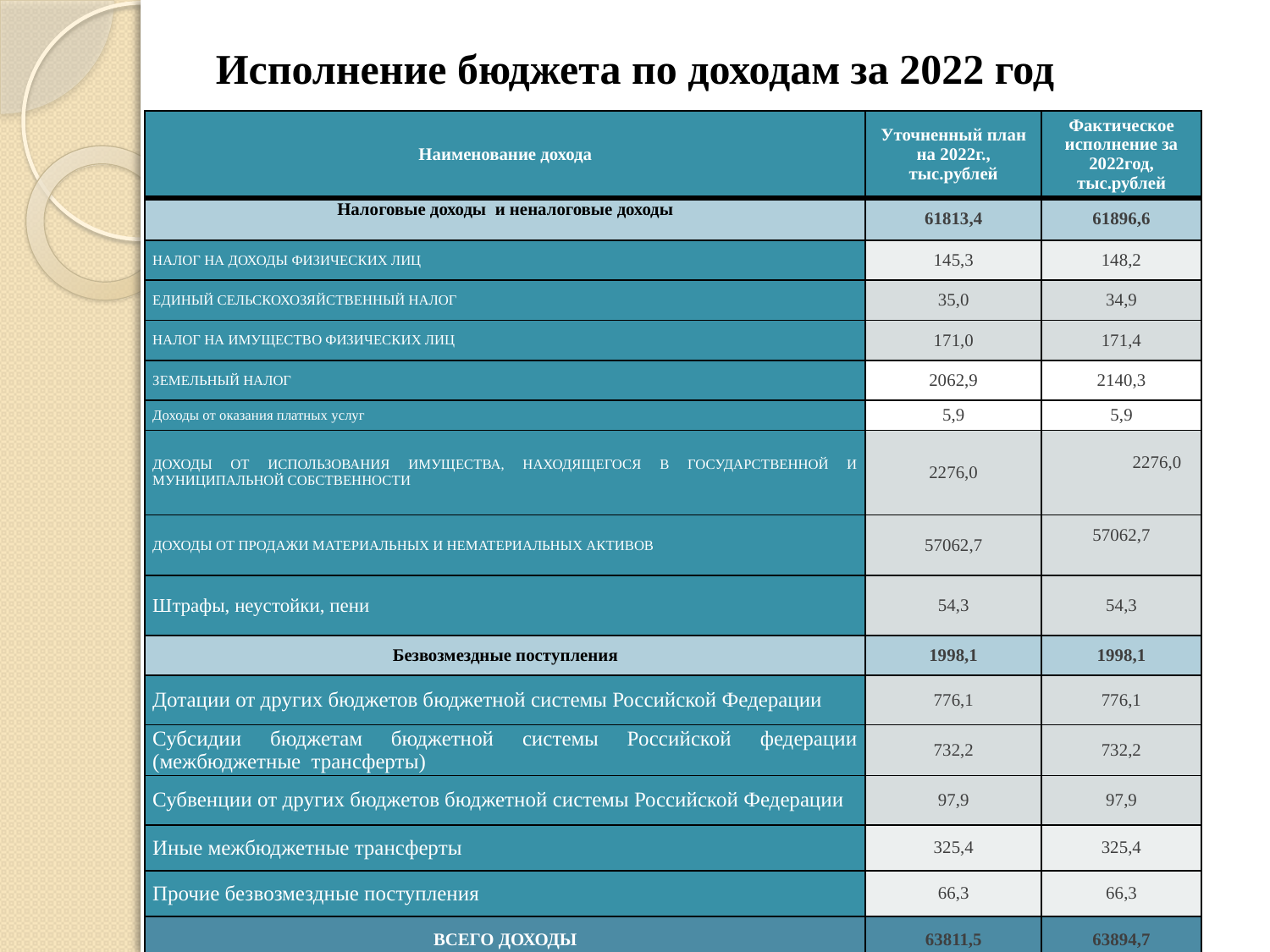

Исполнение бюджета по доходам за 2022 год
| Наименование дохода | Уточненный план на 2022г., тыс.рублей | Фактическое исполнение за 2022год, тыс.рублей |
| --- | --- | --- |
| Налоговые доходы и неналоговые доходы | 61813,4 | 61896,6 |
| НАЛОГ НА ДОХОДЫ ФИЗИЧЕСКИХ ЛИЦ | 145,3 | 148,2 |
| ЕДИНЫЙ СЕЛЬСКОХОЗЯЙСТВЕННЫЙ НАЛОГ | 35,0 | 34,9 |
| НАЛОГ НА ИМУЩЕСТВО ФИЗИЧЕСКИХ ЛИЦ | 171,0 | 171,4 |
| ЗЕМЕЛЬНЫЙ НАЛОГ | 2062,9 | 2140,3 |
| Доходы от оказания платных услуг | 5,9 | 5,9 |
| ДОХОДЫ ОТ ИСПОЛЬЗОВАНИЯ ИМУЩЕСТВА, НАХОДЯЩЕГОСЯ В ГОСУДАРСТВЕННОЙ И МУНИЦИПАЛЬНОЙ СОБСТВЕННОСТИ | 2276,0 | 2276,0 |
| ДОХОДЫ ОТ ПРОДАЖИ МАТЕРИАЛЬНЫХ И НЕМАТЕРИАЛЬНЫХ АКТИВОВ | 57062,7 | 57062,7 |
| Штрафы, неустойки, пени | 54,3 | 54,3 |
| Безвозмездные поступления | 1998,1 | 1998,1 |
| Дотации от других бюджетов бюджетной системы Российской Федерации | 776,1 | 776,1 |
| Субсидии бюджетам бюджетной системы Российской федерации (межбюджетные трансферты) | 732,2 | 732,2 |
| Субвенции от других бюджетов бюджетной системы Российской Федерации | 97,9 | 97,9 |
| Иные межбюджетные трансферты | 325,4 | 325,4 |
| Прочие безвозмездные поступления | 66,3 | 66,3 |
| ВСЕГО ДОХОДЫ | 63811,5 | 63894,7 |